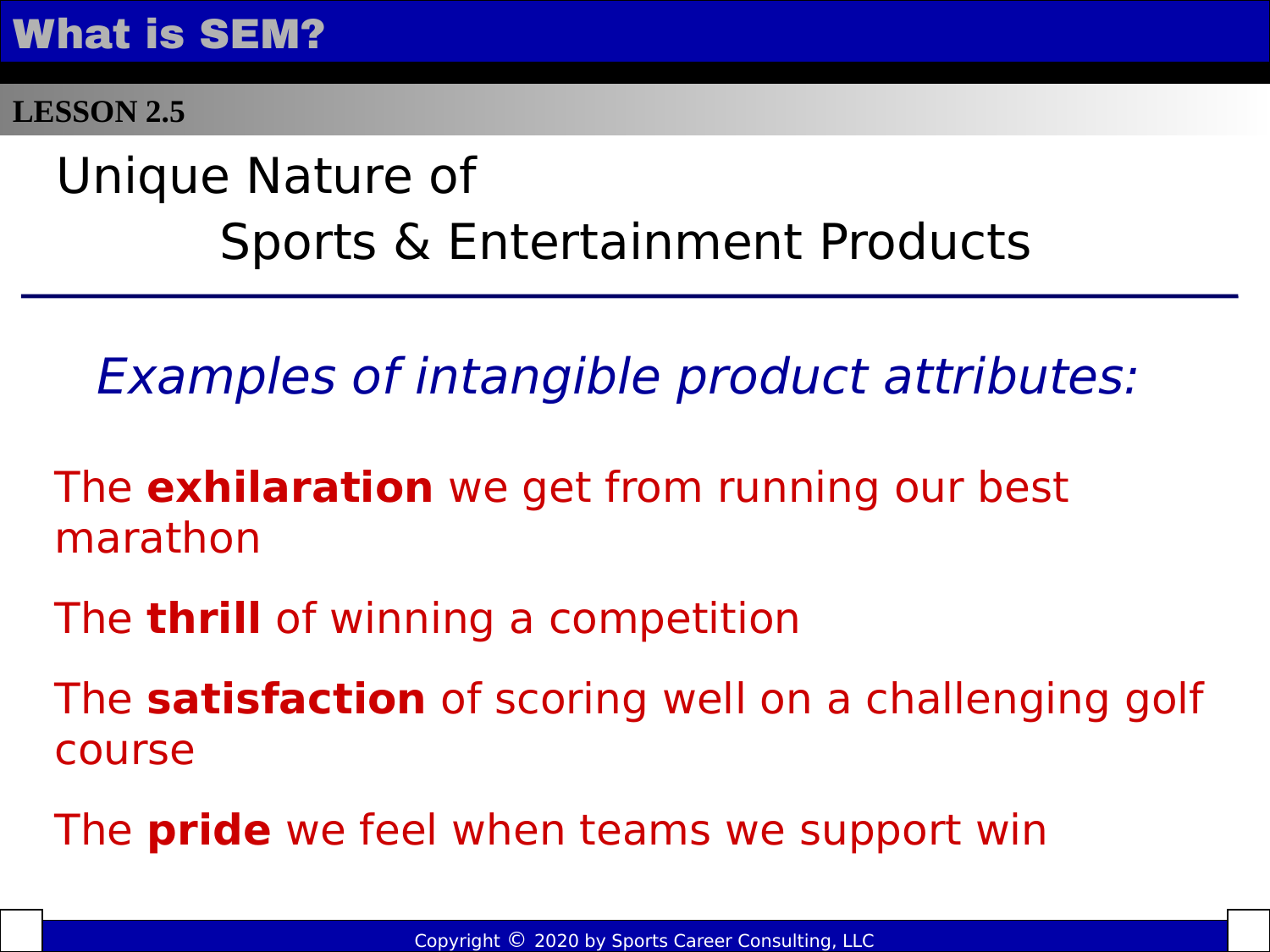

What is SEM?
LESSON 2.5
Unique Nature of                                                Sports & Entertainment Products

Examples of intangible product attributes:
The exhilaration we get from running our best marathon

The thrill of winning a competition

The satisfaction of scoring well on a challenging golf course

The pride we feel when teams we support win
Copyright © 2020 by Sports Career Consulting, LLC